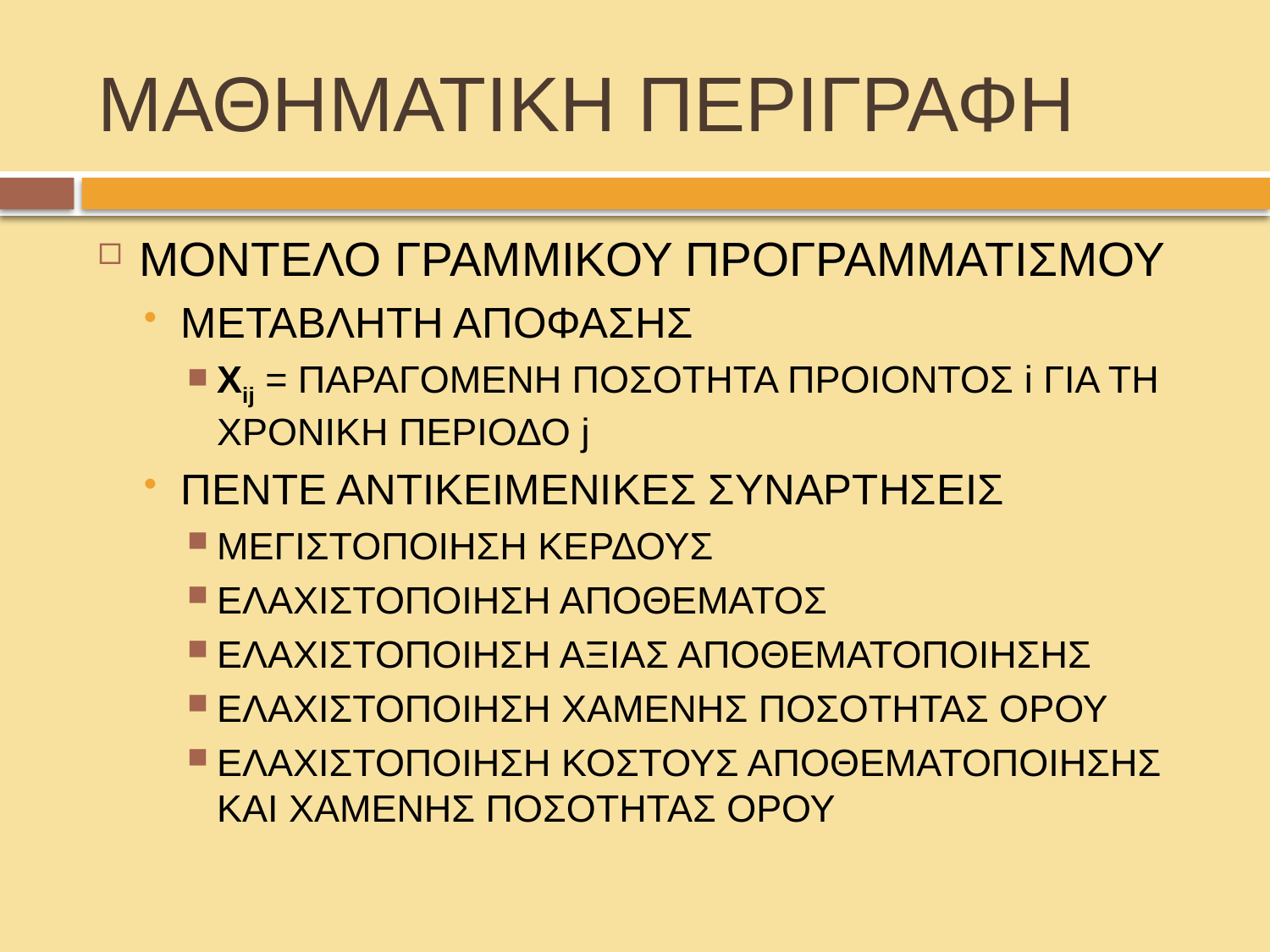

# ΜΑΘΗΜΑΤΙΚΗ ΠΕΡΙΓΡΑΦΗ
ΜΟΝΤΕΛΟ ΓΡΑΜΜΙΚΟΥ ΠΡΟΓΡΑΜΜΑΤΙΣΜΟΥ
ΜΕΤΑΒΛΗΤΗ ΑΠΟΦΑΣΗΣ
Xij = ΠΑΡΑΓΟΜΕΝΗ ΠΟΣΟΤΗΤΑ ΠΡΟΙΟΝΤΟΣ i ΓΙΑ ΤΗ 						ΧΡΟΝΙΚΗ ΠΕΡΙΟΔΟ j
ΠΕΝΤΕ ΑΝΤΙΚΕΙΜΕΝΙΚΕΣ ΣΥΝΑΡΤΗΣΕΙΣ
ΜΕΓΙΣΤΟΠΟΙΗΣΗ ΚΕΡΔΟΥΣ
ΕΛΑΧΙΣΤΟΠΟΙΗΣΗ ΑΠΟΘΕΜΑΤΟΣ
ΕΛΑΧΙΣΤΟΠΟΙΗΣΗ ΑΞΙΑΣ ΑΠΟΘΕΜΑΤΟΠΟΙΗΣΗΣ
ΕΛΑΧΙΣΤΟΠΟΙΗΣΗ ΧΑΜΕΝΗΣ ΠΟΣΟΤΗΤΑΣ ΟΡΟΥ
ΕΛΑΧΙΣΤΟΠΟΙΗΣΗ ΚΟΣΤΟΥΣ ΑΠΟΘΕΜΑΤΟΠΟΙΗΣΗΣ ΚΑΙ ΧΑΜΕΝΗΣ ΠΟΣΟΤΗΤΑΣ ΟΡΟΥ